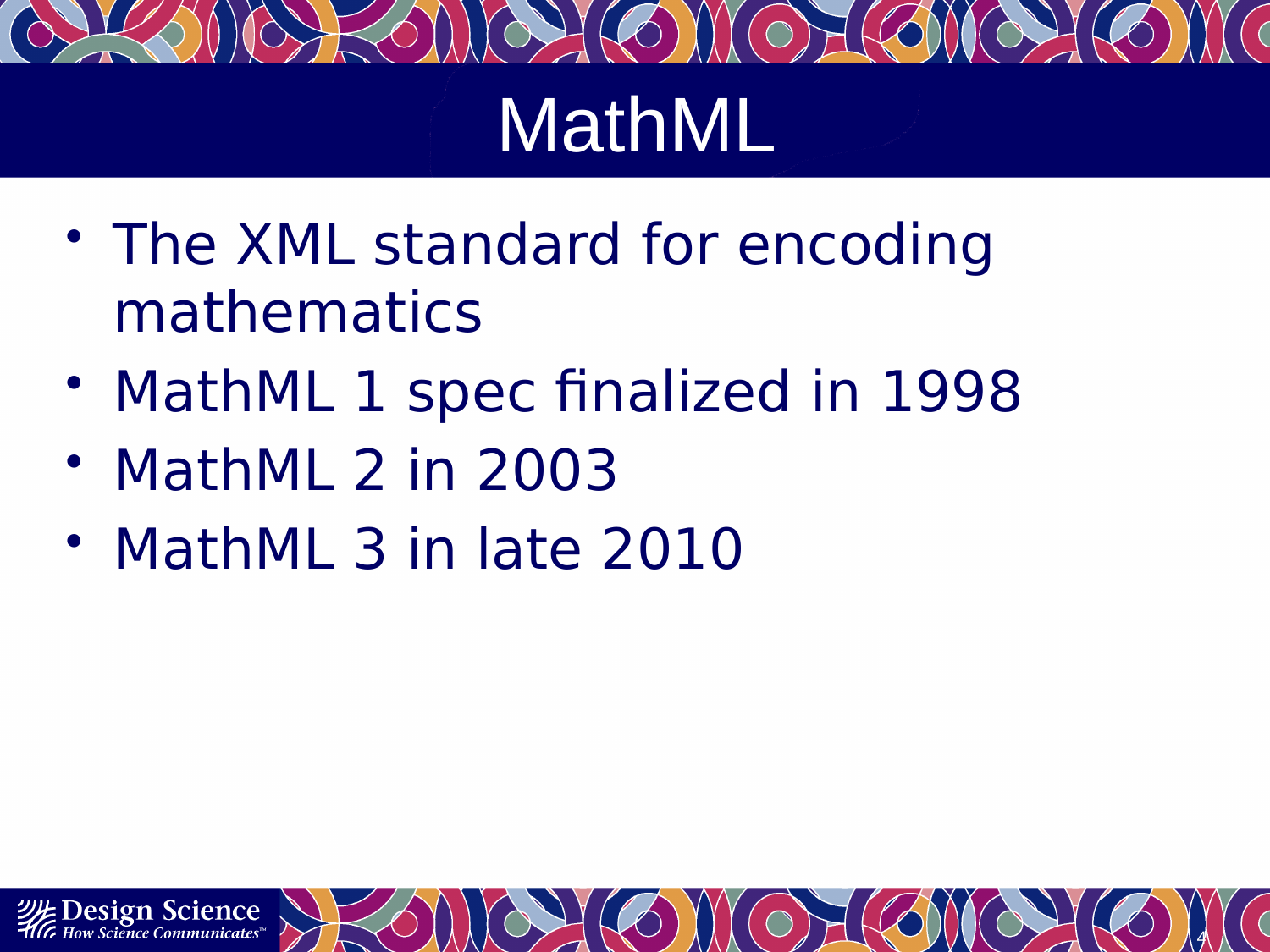

# MathML
The XML standard for encoding mathematics
MathML 1 spec finalized in 1998
MathML 2 in 2003
MathML 3 in late 2010
4